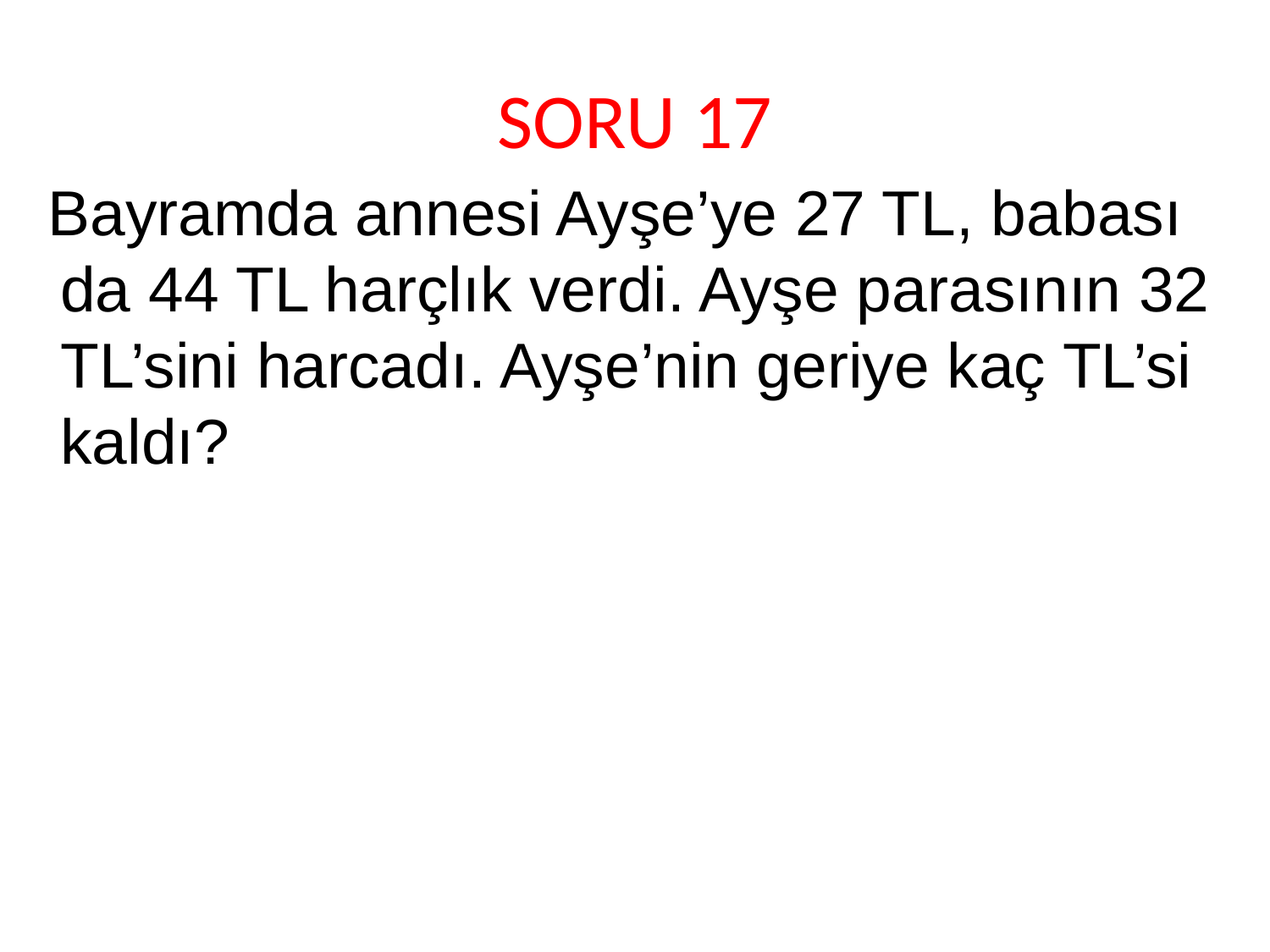

# SORU 17
  Bayramda annesi Ayşe’ye 27 TL, babası da 44 TL harçlık verdi. Ayşe parasının 32 TL’sini harcadı. Ayşe’nin geriye kaç TL’si kaldı?